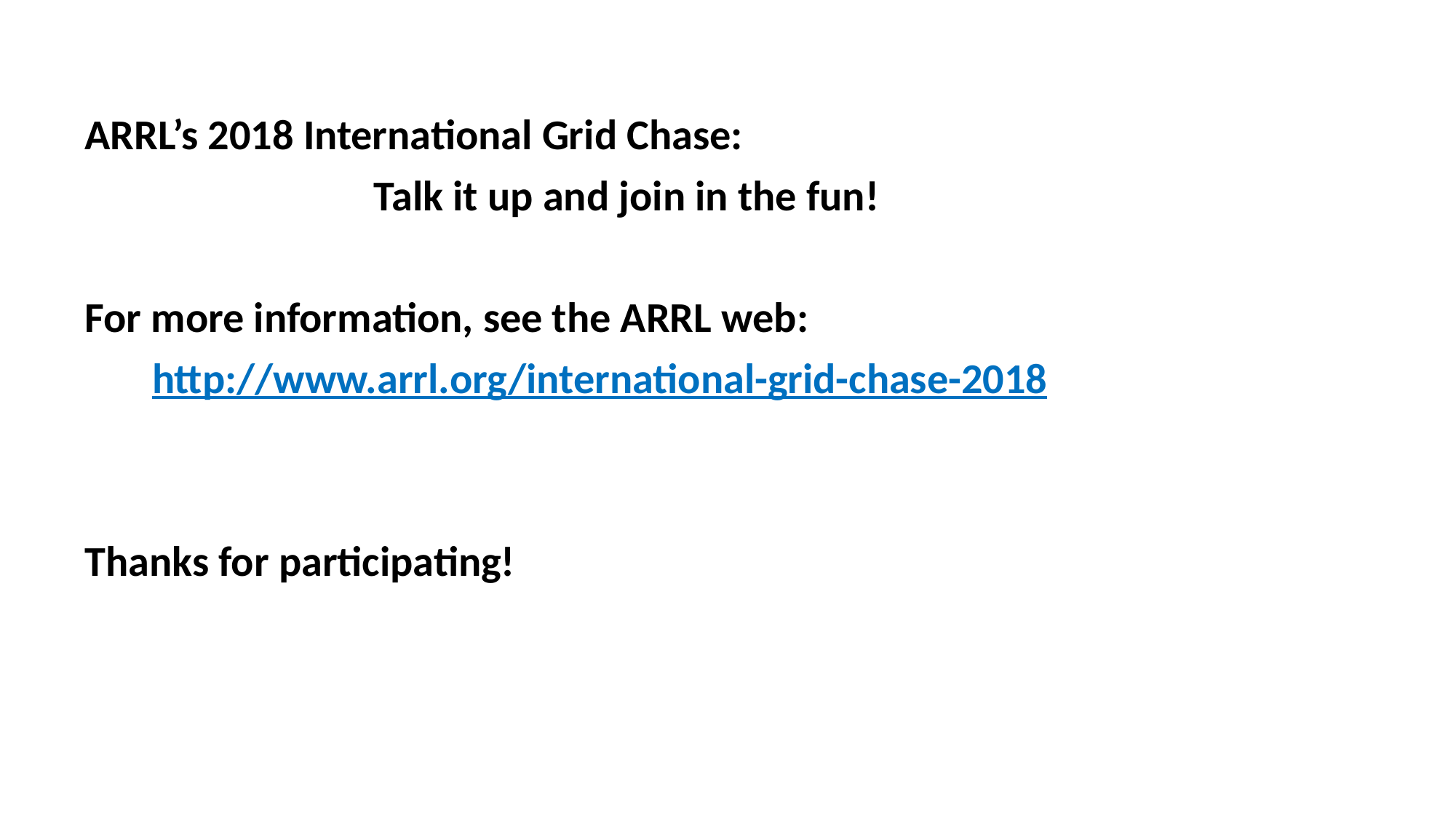

ARRL’s 2018 International Grid Chase:
                              Talk it up and join in the fun!

For more information, see the ARRL web:
       http://www.arrl.org/international-grid-chase-2018

Thanks for participating!